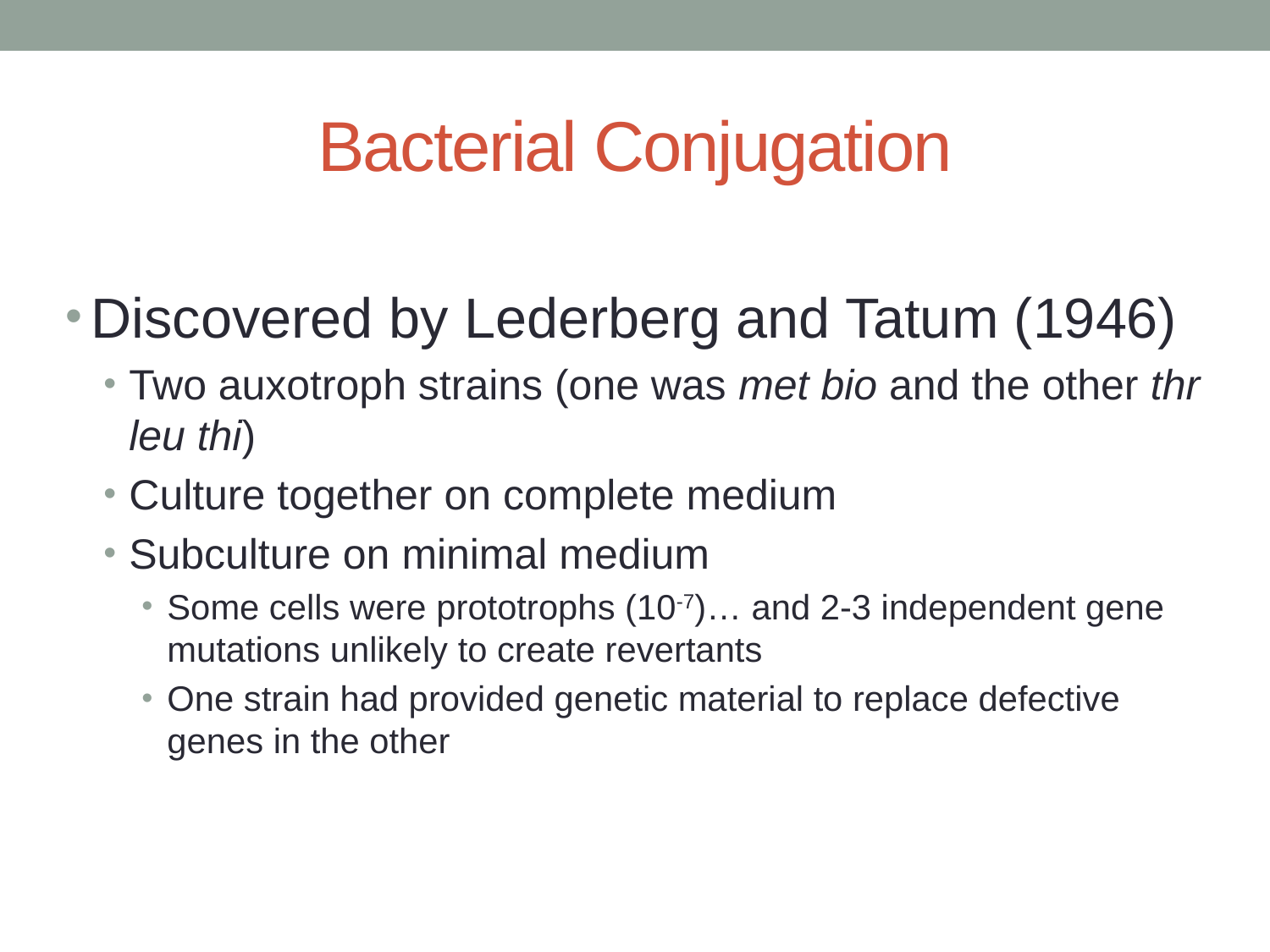

# Bacterial Conjugation
Discovered by Lederberg and Tatum (1946)
Two auxotroph strains (one was met bio and the other thr leu thi)
Culture together on complete medium
Subculture on minimal medium
Some cells were prototrophs (10-7)… and 2-3 independent gene mutations unlikely to create revertants
One strain had provided genetic material to replace defective genes in the other